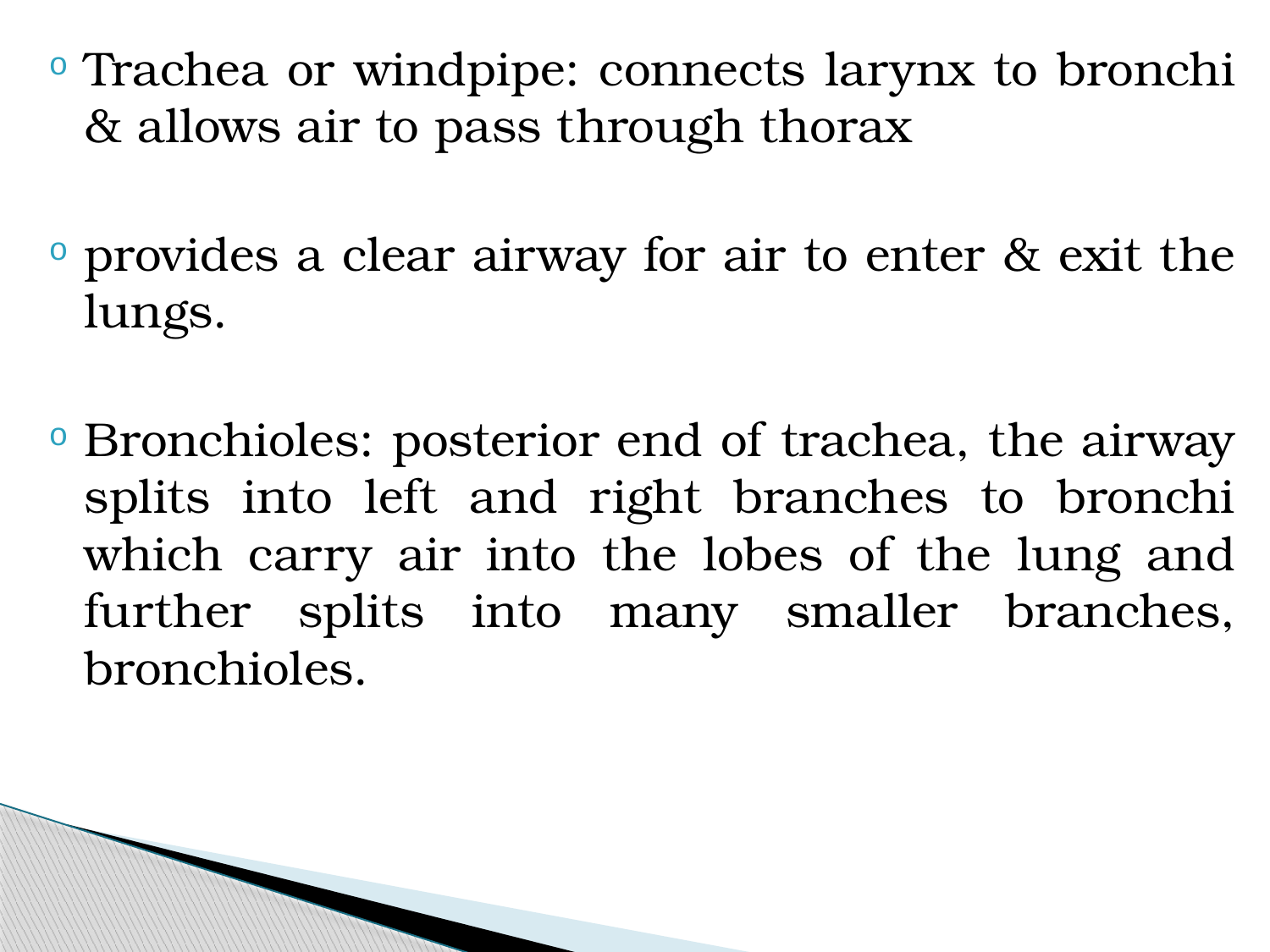

Trachea or windpipe: connects larynx to bronchi & allows air to pass through thorax

provides a clear airway for air to enter & exit the lungs.

Bronchioles: posterior end of trachea, the airway splits into left and right branches to bronchi which carry air into the lobes of the lung and further splits into many smaller branches, bronchioles.